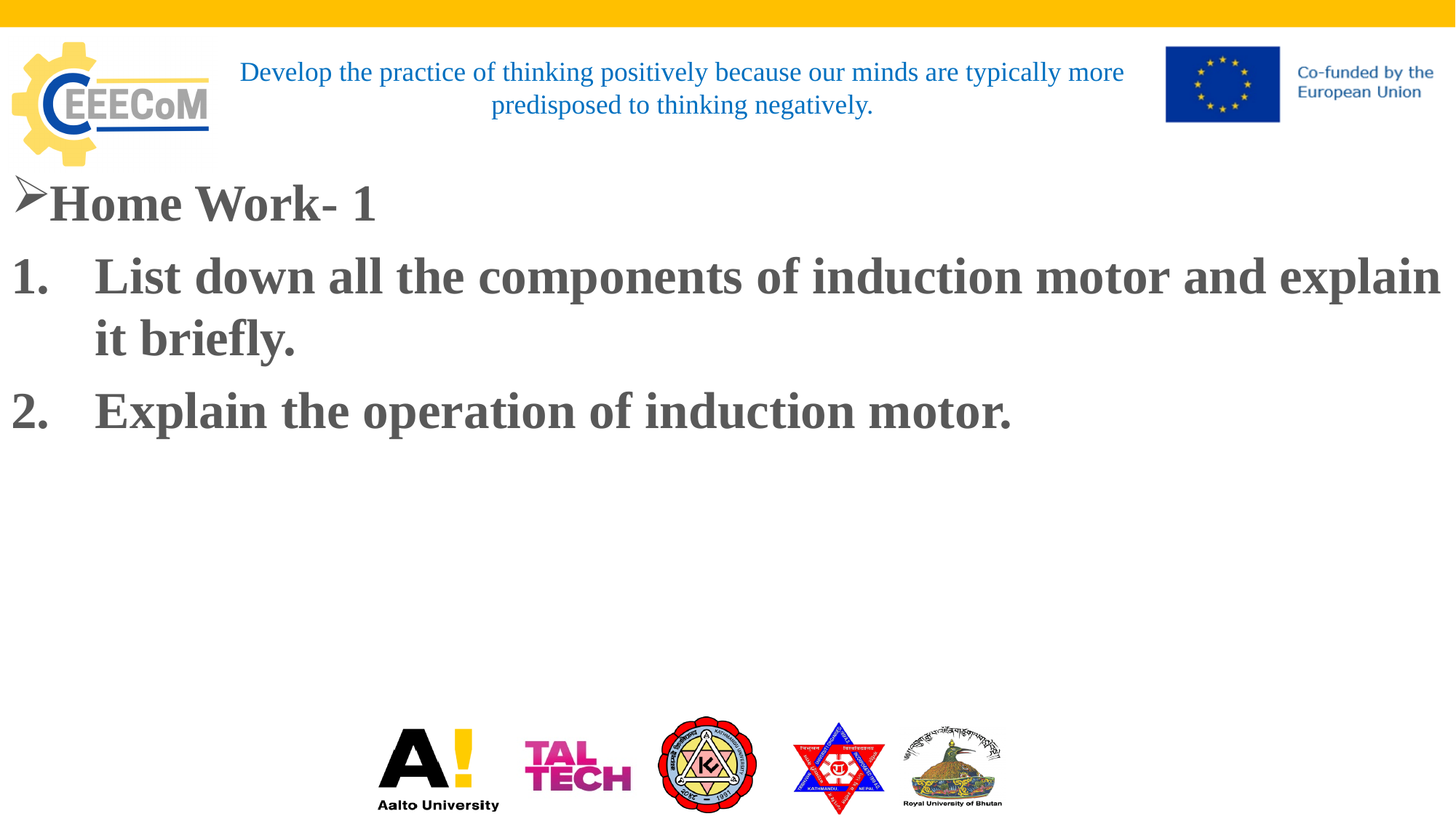

# Develop the practice of thinking positively because our minds are typically more predisposed to thinking negatively.
Home Work- 1
List down all the components of induction motor and explain it briefly.
Explain the operation of induction motor.